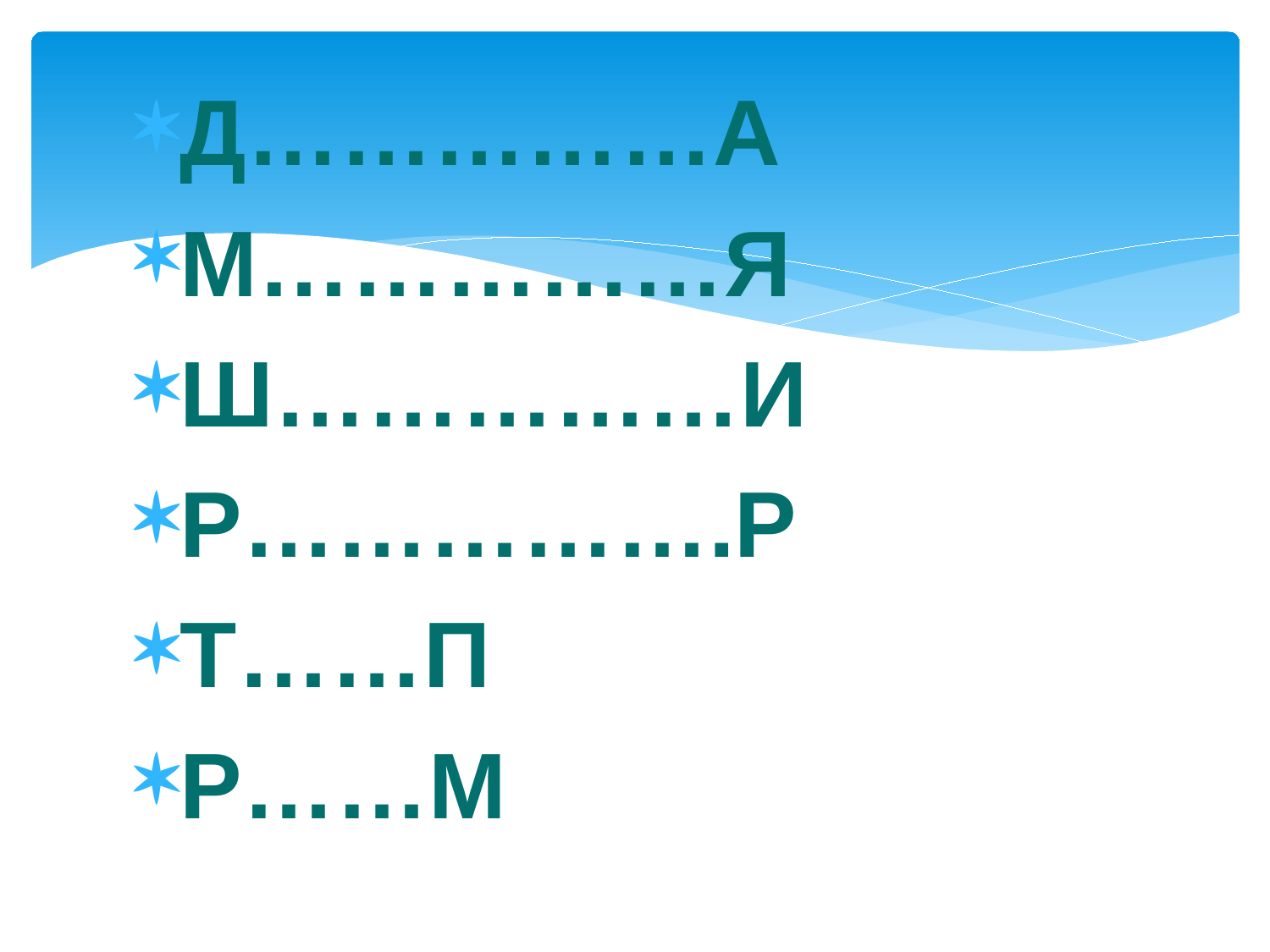

#
Д……………А
М……………Я
Ш……………И
Р…………….Р
Т……П
Р……М